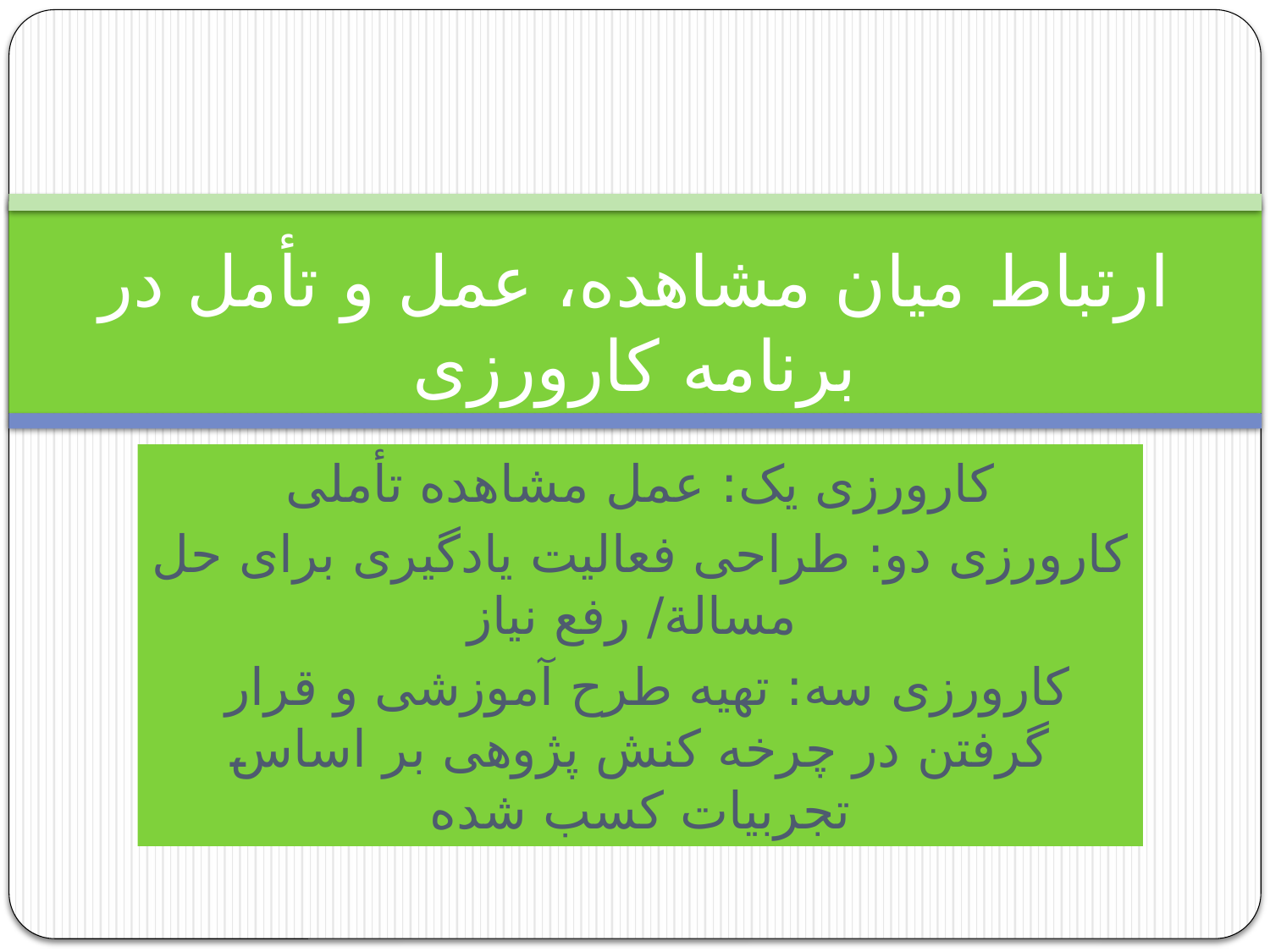

# ارتباط میان مشاهده، عمل و تأمل در برنامه کارورزی
کارورزی یک: عمل مشاهده تأملی
کارورزی دو: طراحی فعالیت یادگیری برای حل مسالة/ رفع نیاز
 کارورزی سه: تهیه طرح آموزشی و قرار گرفتن در چرخه کنش پژوهی بر اساس تجربیات کسب شده